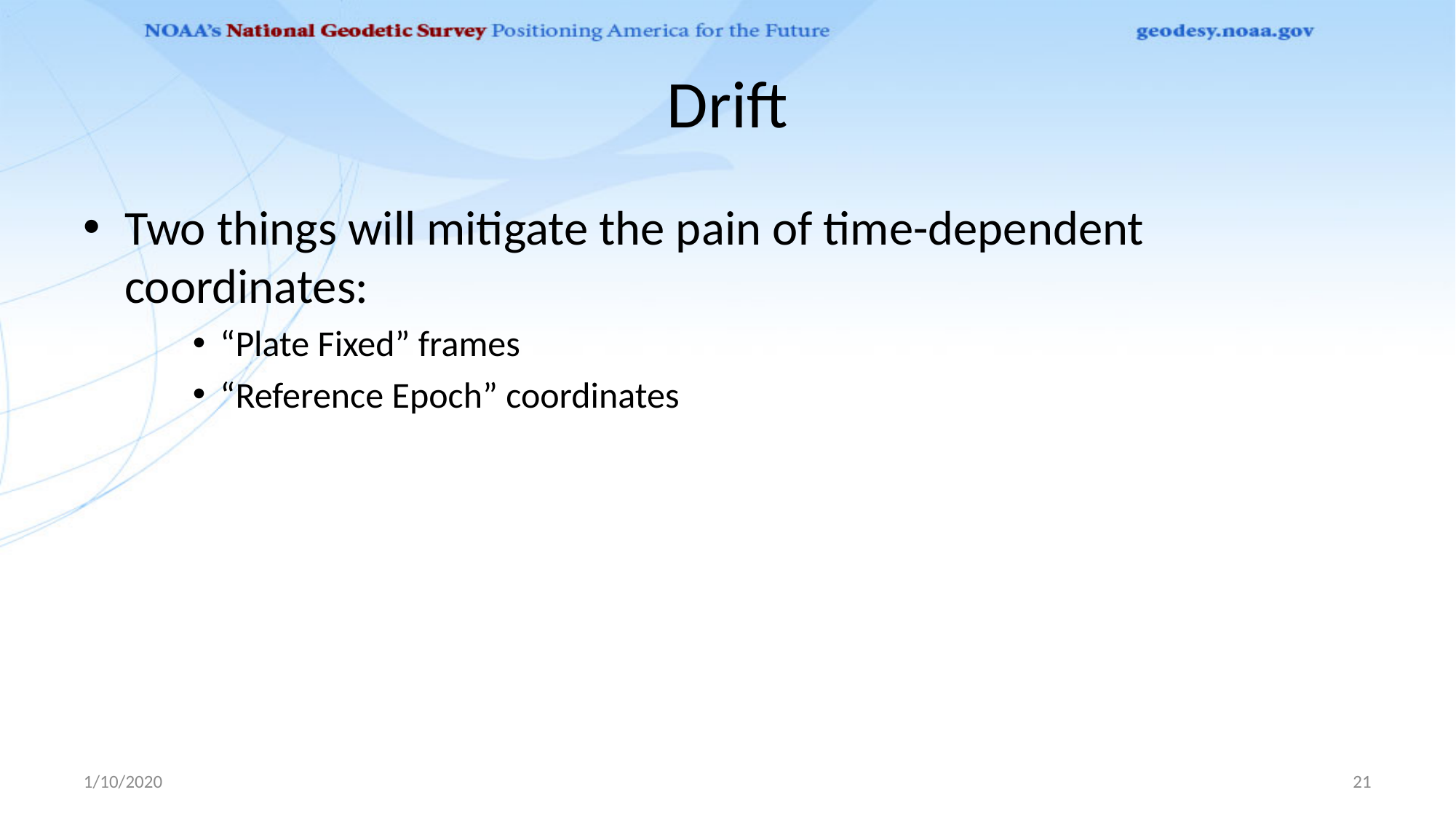

# Drift
Two things will mitigate the pain of time-dependent coordinates:
“Plate Fixed” frames
“Reference Epoch” coordinates

1/10/2020
21